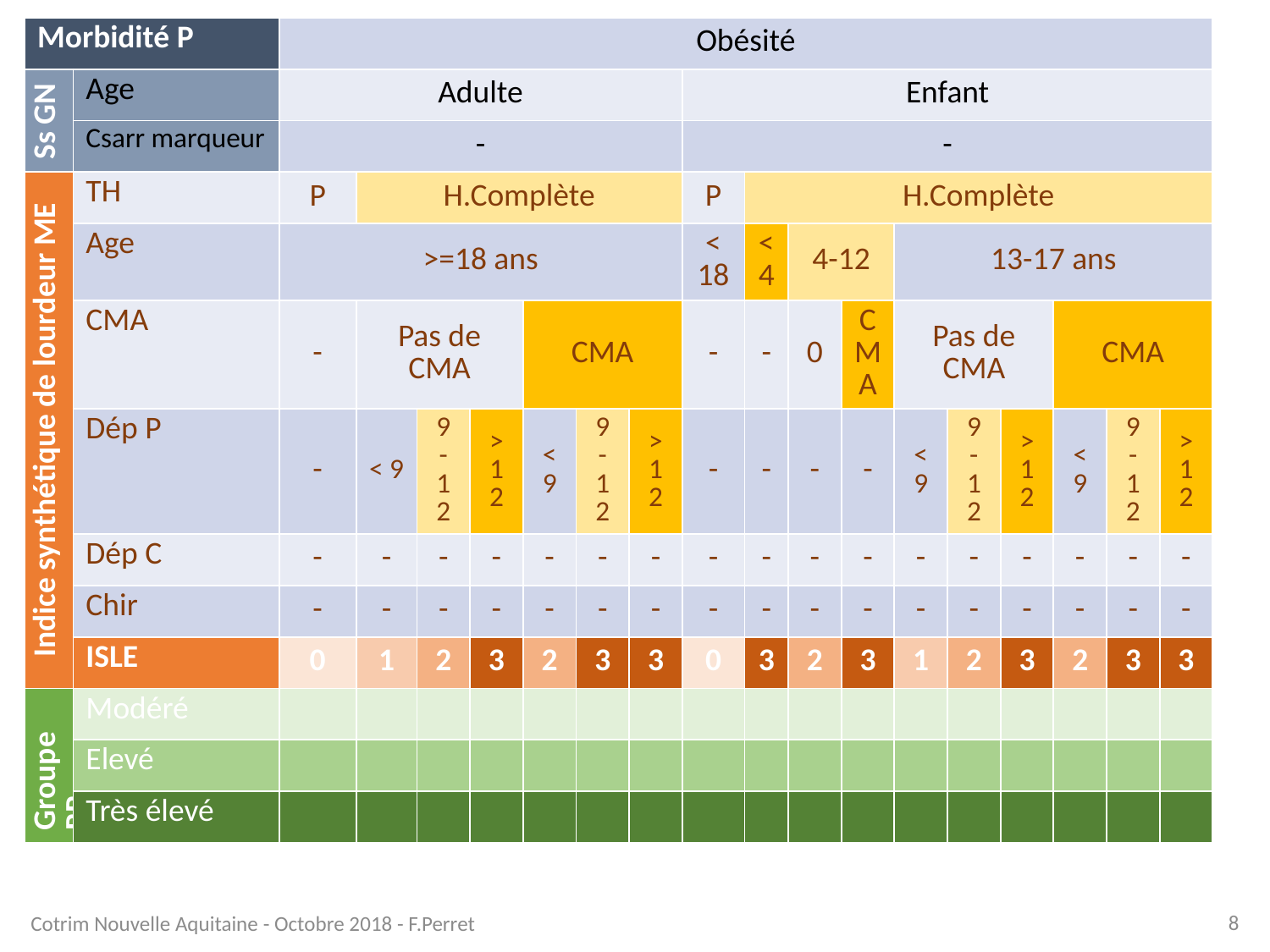

| Morbidité P |  | Obésité |  |  |  |  |  |  |  |  |  |  |  |  |  |  |  |  |
| --- | --- | --- | --- | --- | --- | --- | --- | --- | --- | --- | --- | --- | --- | --- | --- | --- | --- | --- |
| Ss GN | Age | Adulte |  |  |  |  |  |  | Enfant |  |  |  |  |  |  |  |  |  |
|  | Csarr marqueur | - |  |  |  |  |  |  | - |  |  |  |  |  |  |  |  |  |
| Indice synthétique de lourdeur ME | TH | P | H.Complète |  |  |  |  |  | P | H.Complète |  |  |  |  |  |  |  |  |
|  | Age | >=18 ans |  |  |  |  |  |  | < 18 | <4 | 4-12 |  | 13-17 ans |  |  |  |  |  |
|  | CMA | - | Pas de CMA |  |  | CMA |  |  | - | - | 0 | CMA | Pas de CMA |  |  | CMA |  |  |
|  | Dép P | - | < 9 | 9 -12 | > 12 | < 9 | 9 -12 | > 12 | - | - | - | - | < 9 | 9 -12 | > 12 | < 9 | 9 -12 | > 12 |
|  | Dép C | - | - | - | - | - | - | - | - | - | - | - | - | - | - | - | - | - |
|  | Chir | - | - | - | - | - | - | - | - | - | - | - | - | - | - | - | - | - |
|  | ISLE | 0 | 1 | 2 | 3 | 2 | 3 | 3 | 0 | 3 | 2 | 3 | 1 | 2 | 3 | 2 | 3 | 3 |
| Groupe RR | Modéré |  |  |  |  |  |  |  |  |  |  |  |  |  |  |  |  |  |
|  | Elevé |  |  |  |  |  |  |  |  |  |  |  |  |  |  |  |  |  |
|  | Très élevé |  |  |  |  |  |  |  |  |  |  |  |  |  |  |  |  |  |
8
Cotrim Nouvelle Aquitaine - Octobre 2018 - F.Perret